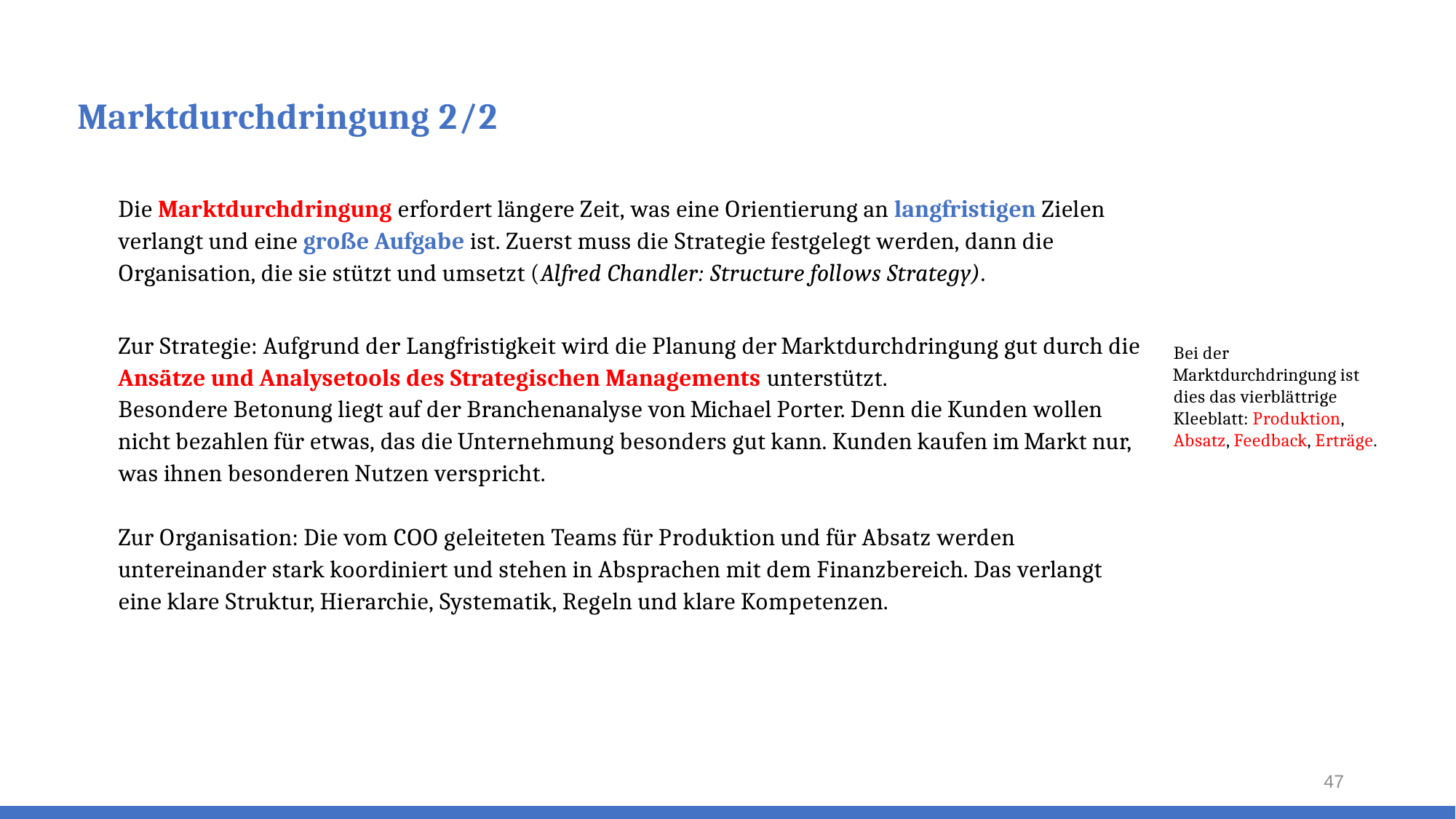

# Marktdurchdringung 2/2
Die Marktdurchdringung erfordert längere Zeit, was eine Orientierung an langfristigen Zielen verlangt und eine große Aufgabe ist. Zuerst muss die Strategie festgelegt werden, dann die Organisation, die sie stützt und umsetzt (Alfred Chandler: Structure follows Strategy).
Zur Strategie: Aufgrund der Langfristigkeit wird die Planung der Marktdurchdringung gut durch die Ansätze und Analysetools des Strategischen Managements unterstützt.
Besondere Betonung liegt auf der Branchenanalyse von Michael Porter. Denn die Kunden wollen nicht bezahlen für etwas, das die Unternehmung besonders gut kann. Kunden kaufen im Markt nur, was ihnen besonderen Nutzen verspricht.
Zur Organisation: Die vom COO geleiteten Teams für Produktion und für Absatz werden untereinander stark koordiniert und stehen in Absprachen mit dem Finanzbereich. Das verlangt eine klare Struktur, Hierarchie, Systematik, Regeln und klare Kompetenzen.

Bei der Marktdurchdringung ist dies das vierblättrige Kleeblatt: Produktion, Absatz, Feedback, Erträge.
47